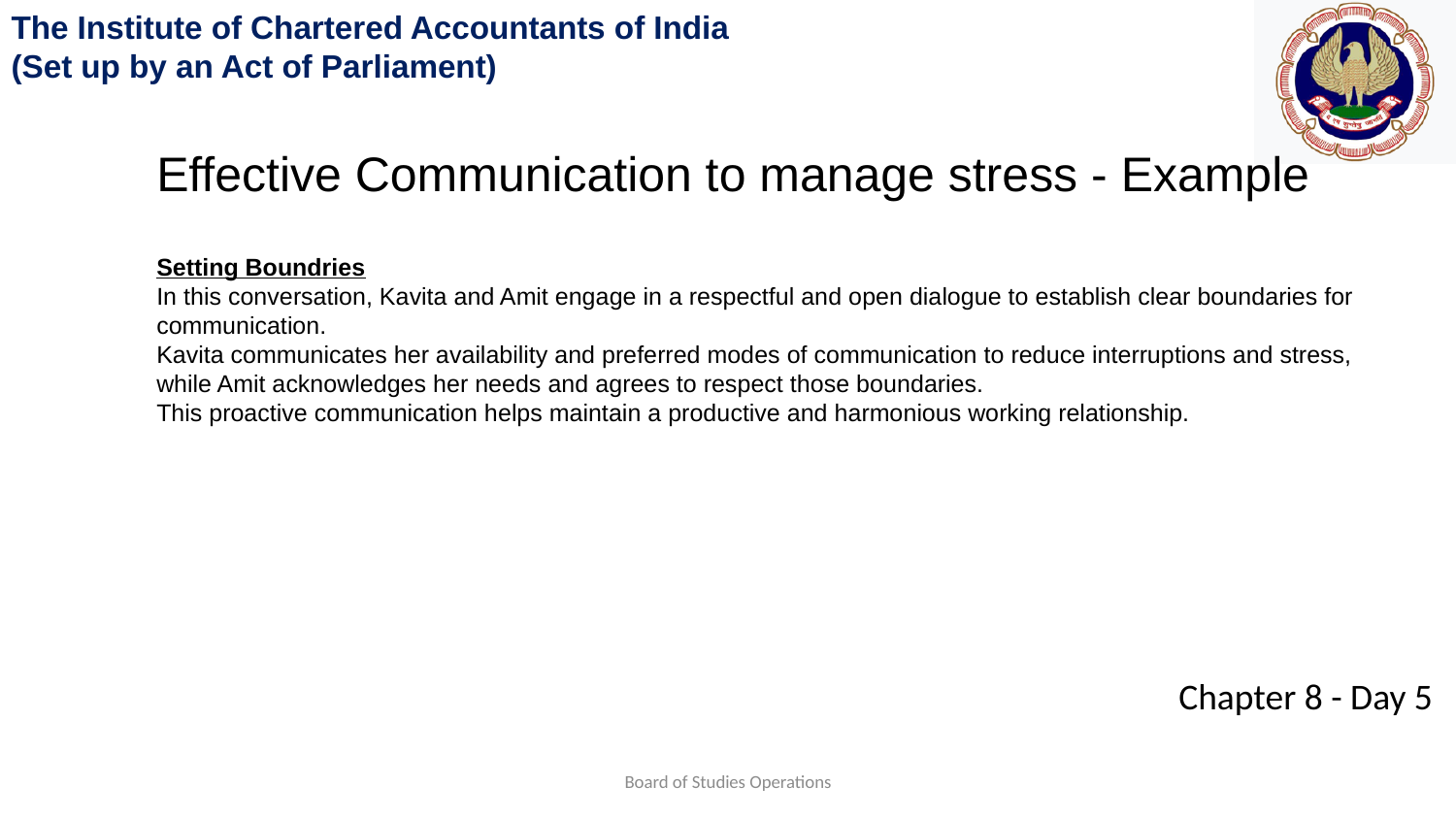

Effective Communication to manage stress - Example
Setting Boundries
In this conversation, Kavita and Amit engage in a respectful and open dialogue to establish clear boundaries for communication.
Kavita communicates her availability and preferred modes of communication to reduce interruptions and stress, while Amit acknowledges her needs and agrees to respect those boundaries.
This proactive communication helps maintain a productive and harmonious working relationship.
Board of Studies Operations